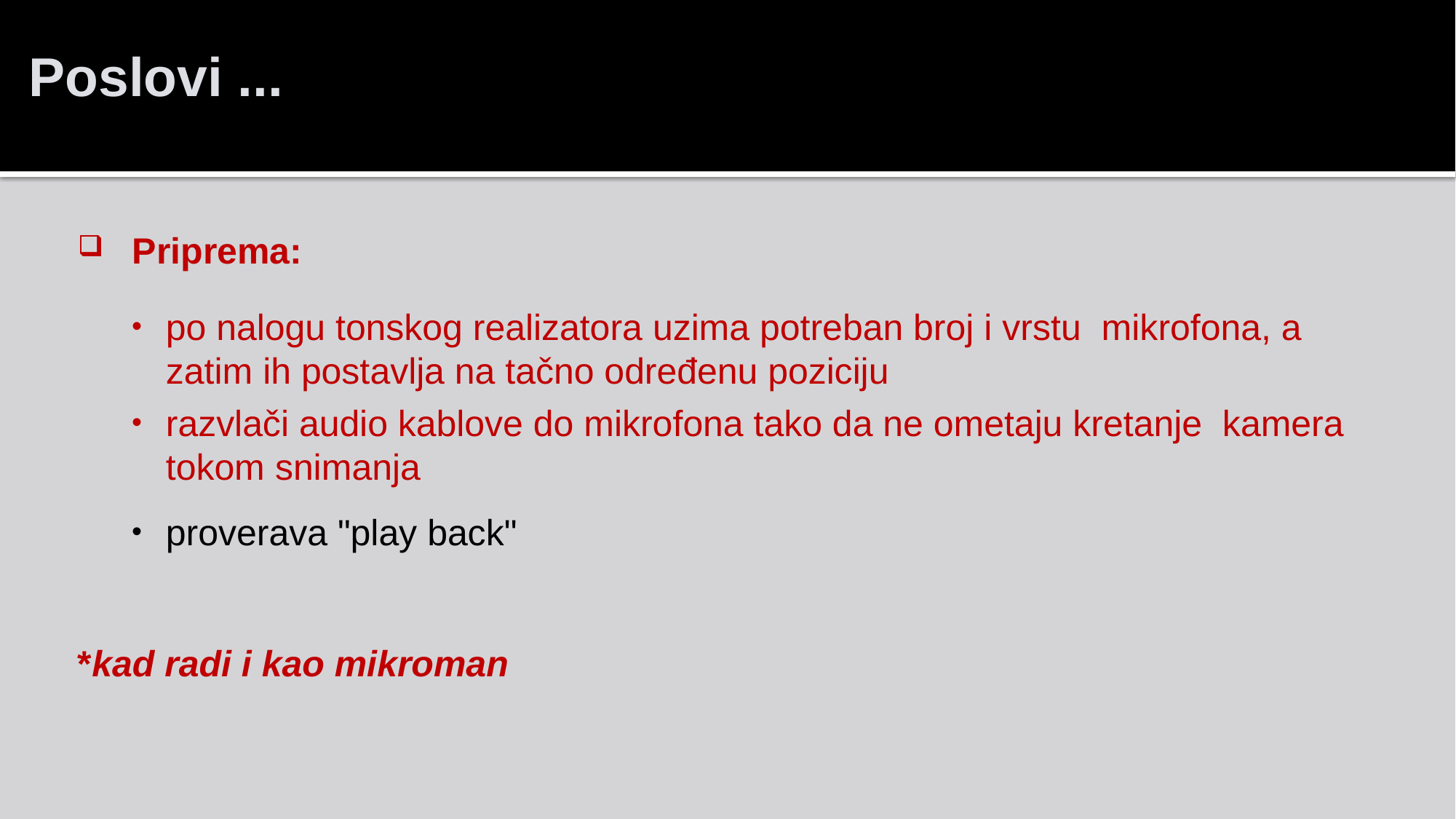

Poslovi ...

Priprema:

po nalogu tonskog realizatora uzima potreban broj i vrstu  mikrofona, a zatim ih postavlja na tačno određenu poziciju

razvlači audio kablove do mikrofona tako da ne ometaju kretanje  kamera tokom snimanja
proverava "play back"

*kad radi i kao mikroman